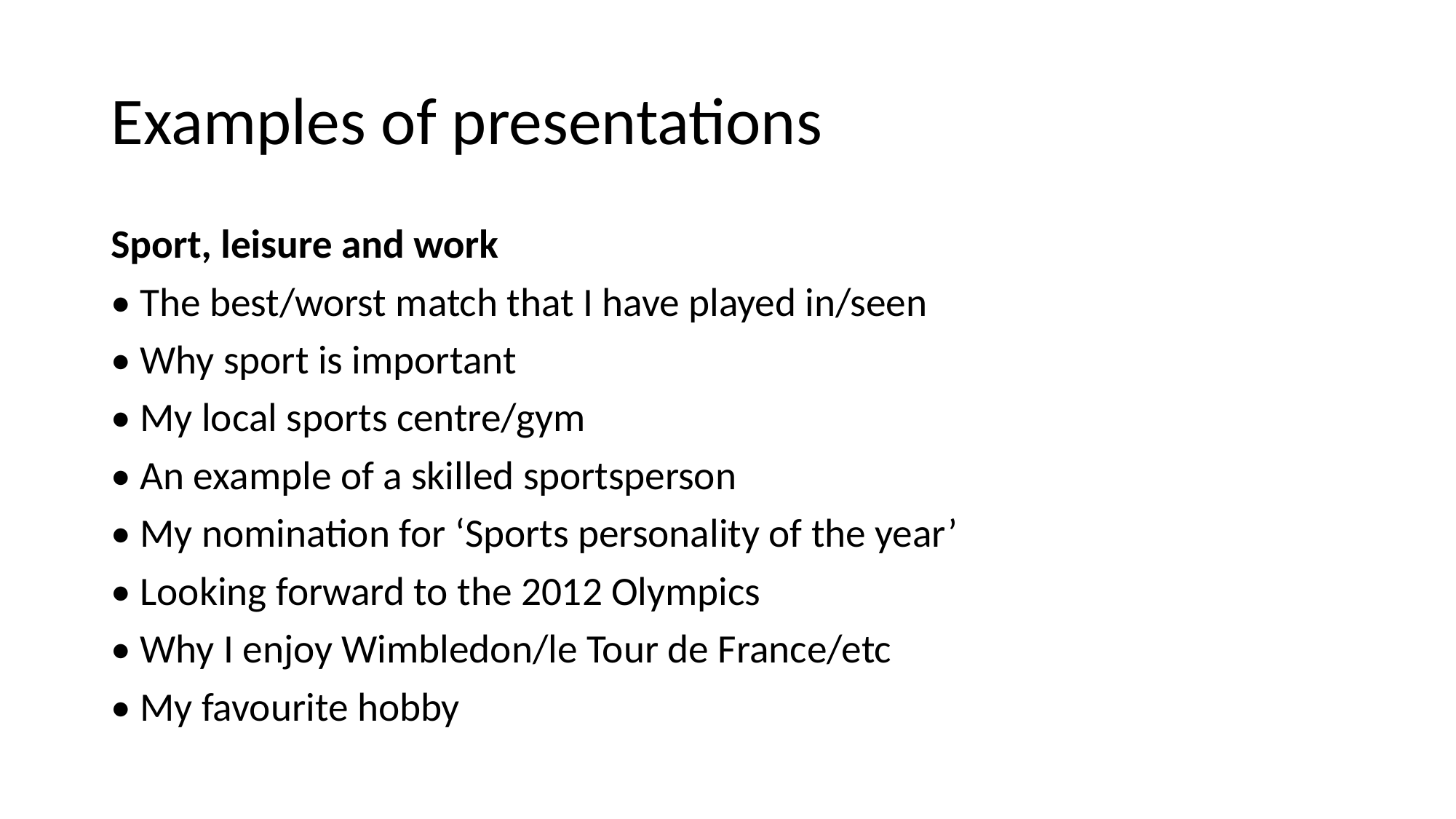

# Examples of presentations
Sport, leisure and work
• The best/worst match that I have played in/seen
• Why sport is important
• My local sports centre/gym
• An example of a skilled sportsperson
• My nomination for ‘Sports personality of the year’
• Looking forward to the 2012 Olympics
• Why I enjoy Wimbledon/le Tour de France/etc
• My favourite hobby